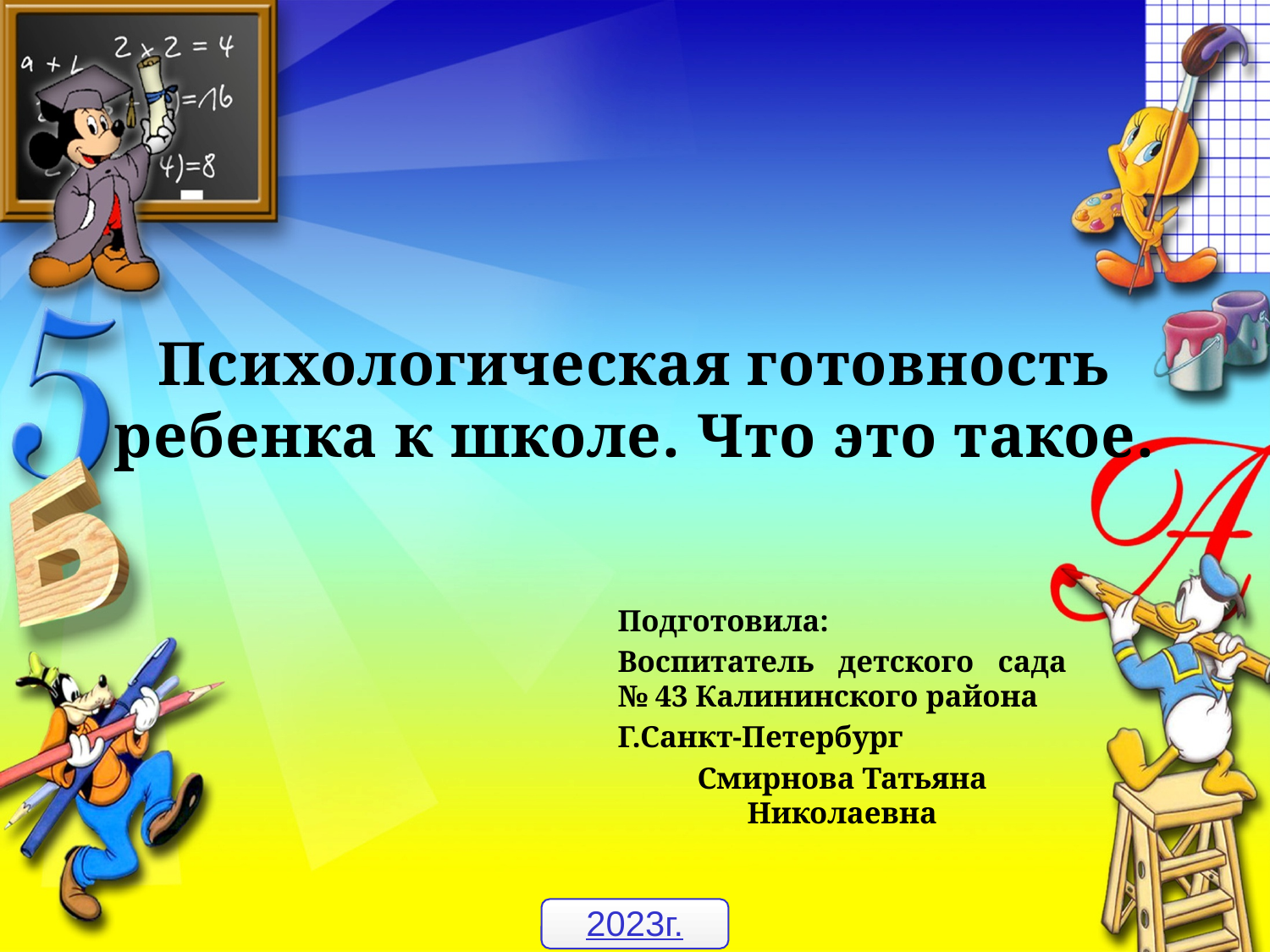

# Психологическая готовность ребенка к школе. Что это такое.
Подготовила:
Воспитатель детского сада № 43 Калининского района
Г.Санкт-Петербург
Смирнова Татьяна Николаевна
2023г.